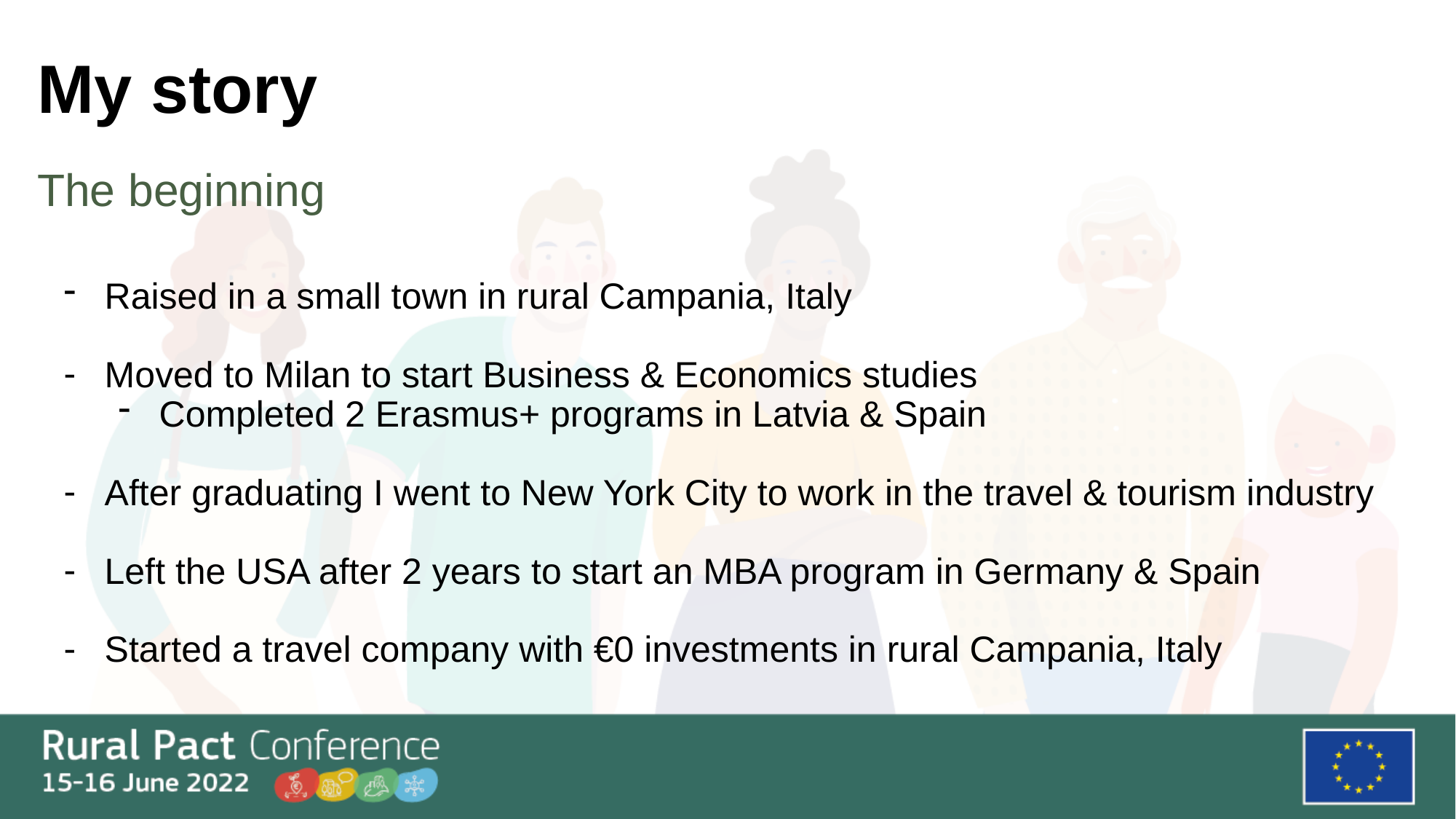

# My story
The beginning
Raised in a small town in rural Campania, Italy

Moved to Milan to start Business & Economics studies
Completed 2 Erasmus+ programs in Latvia & Spain

After graduating I went to New York City to work in the travel & tourism industry

Left the USA after 2 years to start an MBA program in Germany & Spain

Started a travel company with €0 investments in rural Campania, Italy